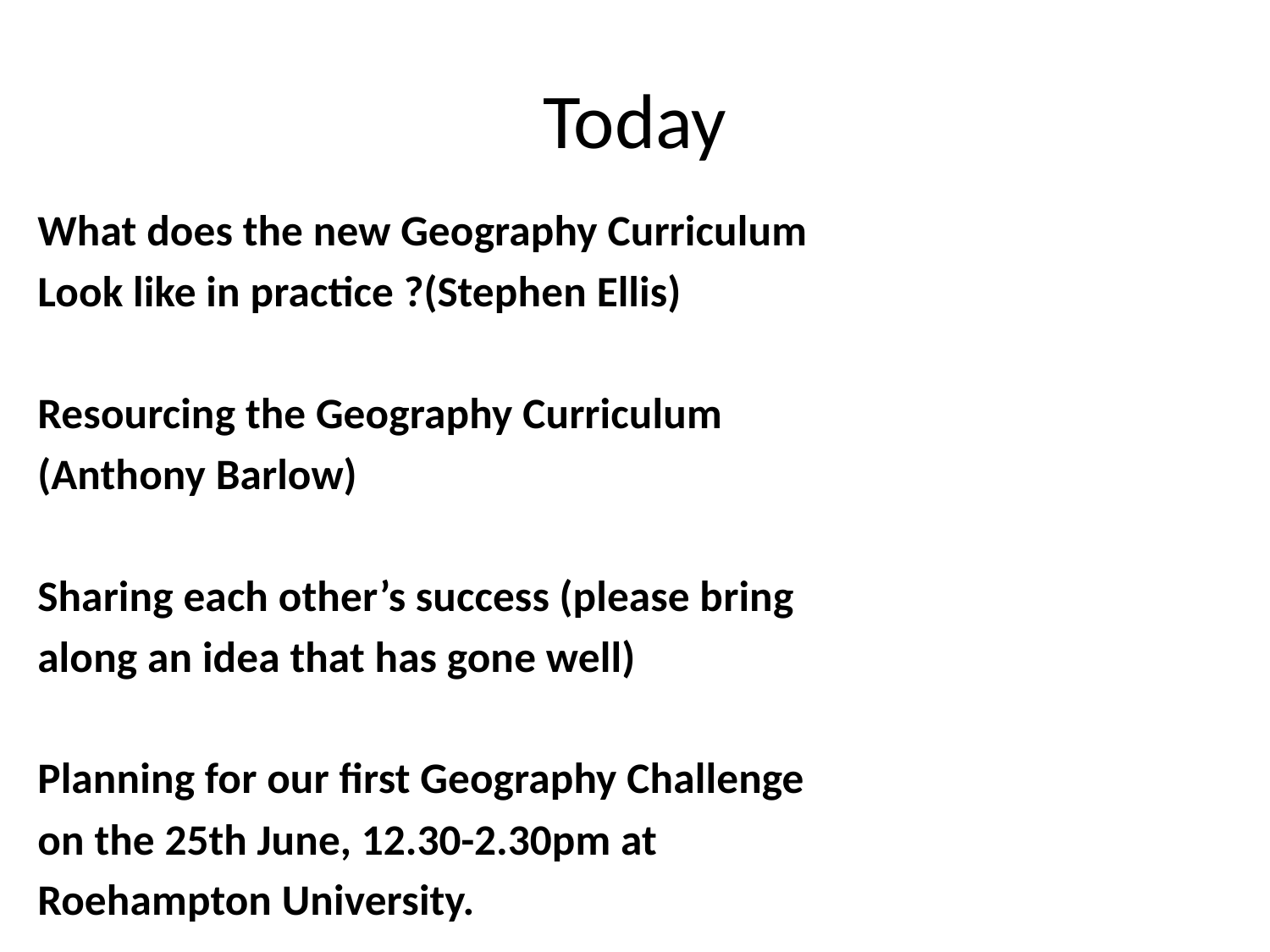

# Today
What does the new Geography Curriculum
Look like in practice ?(Stephen Ellis)

Resourcing the Geography Curriculum
(Anthony Barlow)

Sharing each other’s success (please bring
along an idea that has gone well)

Planning for our first Geography Challenge
on the 25th June, 12.30-2.30pm at
Roehampton University.